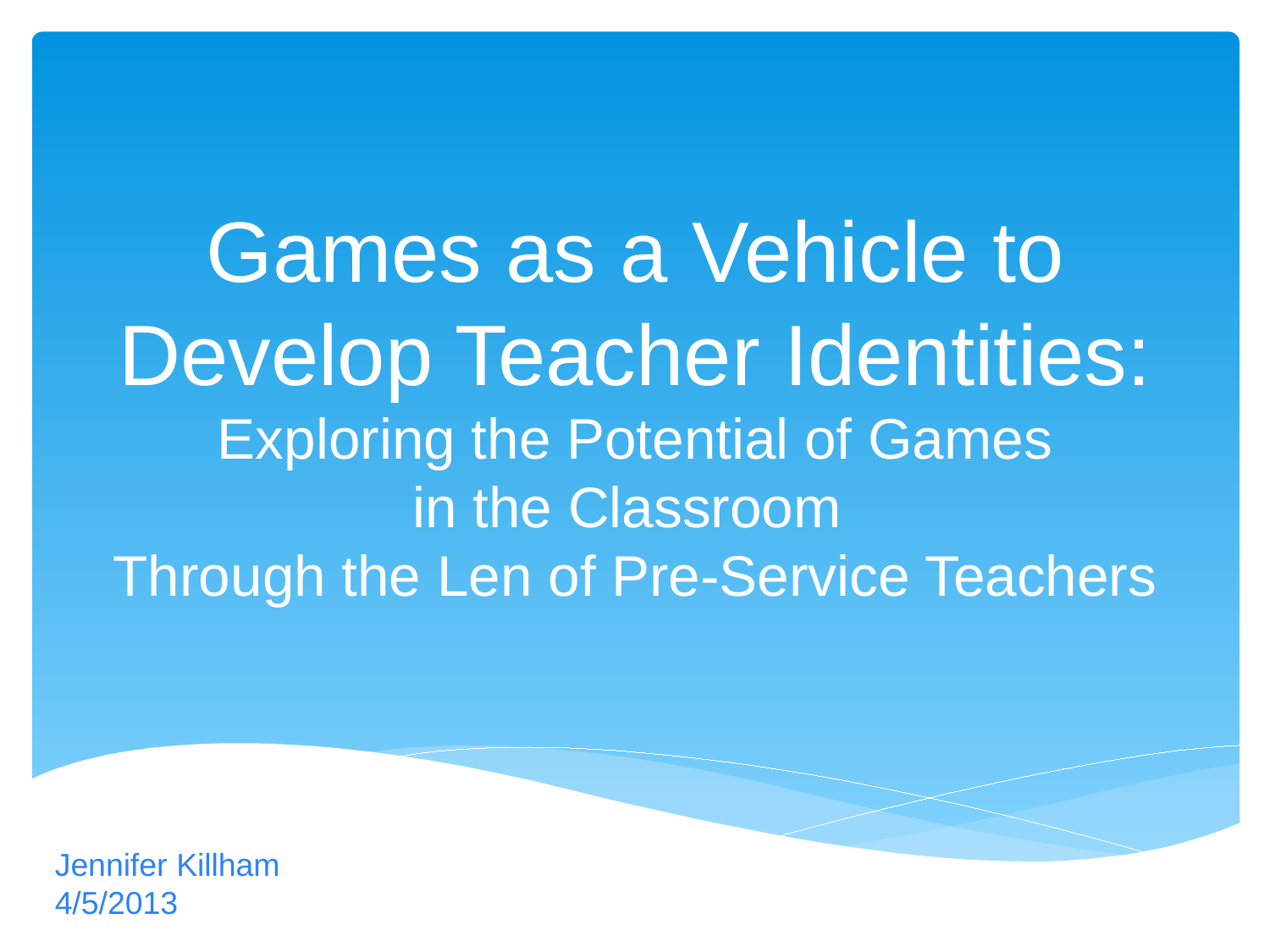

# Games as a Vehicle to Develop Teacher Identities: Exploring the Potential of Games in the Classroom Through the Len of Pre-Service Teachers
Jennifer Killham
4/5/2013